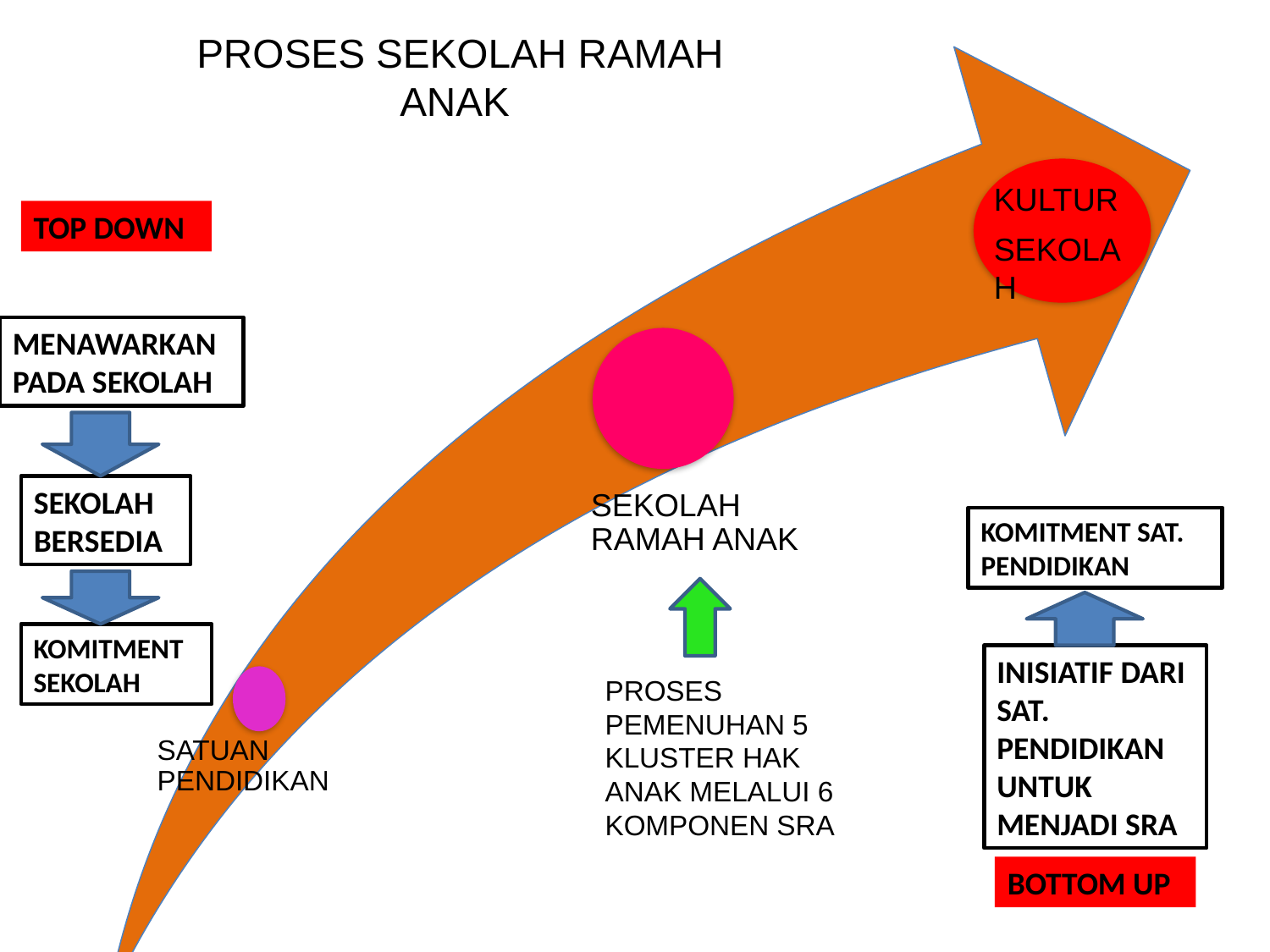

# PROSES SEKOLAH RAMAH ANAK
SATUAN PENDIDIKAN
SEKOLAH RAMAH ANAK

KULTUR
SEKOLAH
TOP DOWN
MENAWARKAN PADA SEKOLAH

SEKOLAH BERSEDIA
KOMITMENT SAT. PENDIDIKAN

KOMITMENT SEKOLAH
INISIATIF DARI SAT. PENDIDIKAN UNTUK MENJADI SRA
PROSES PEMENUHAN 5 KLUSTER HAK ANAK MELALUI 6 KOMPONEN SRA
BOTTOM UP